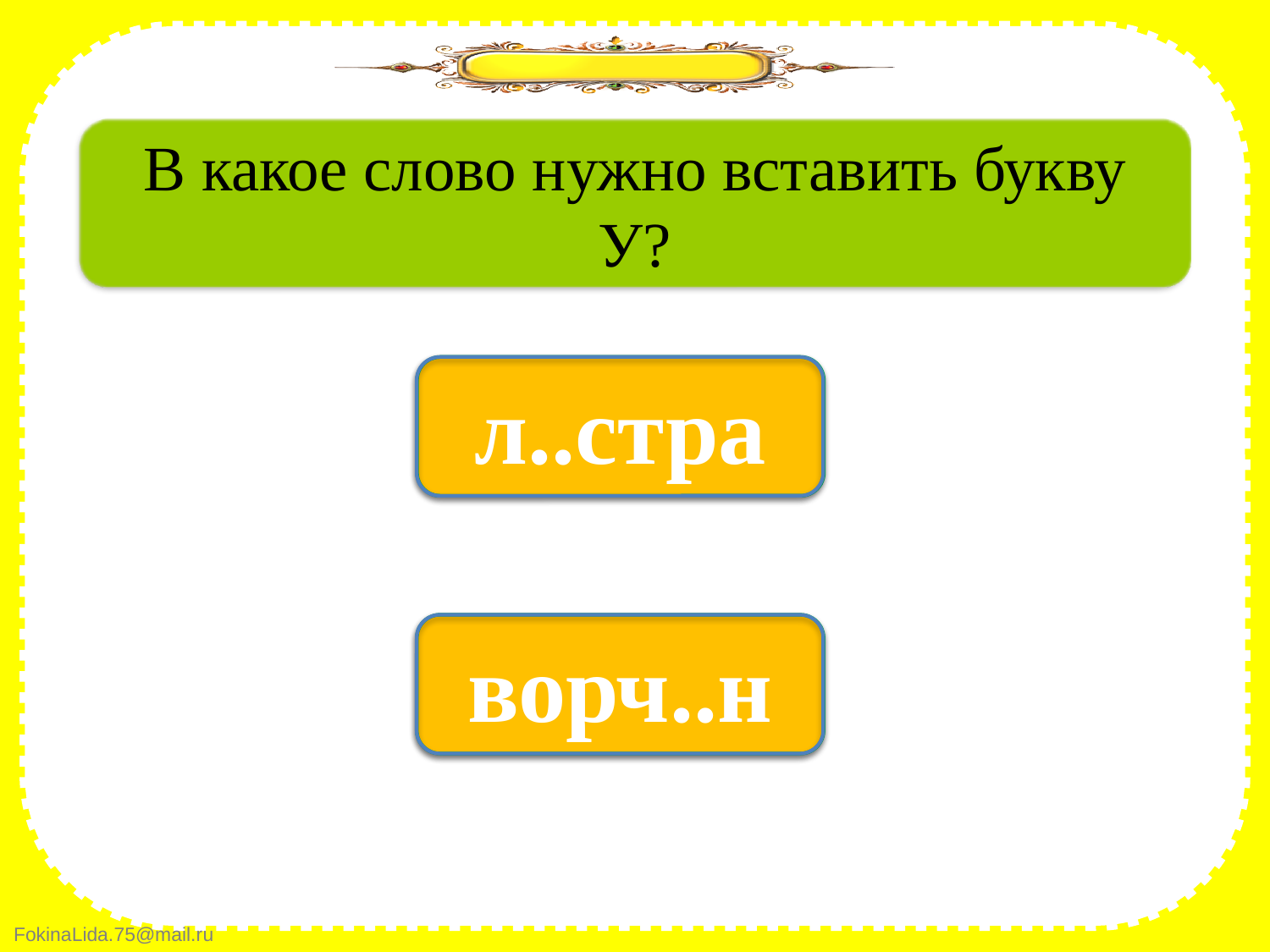

В какое слово нужно вставить букву У?
нет
л..стра

да

ворч..н